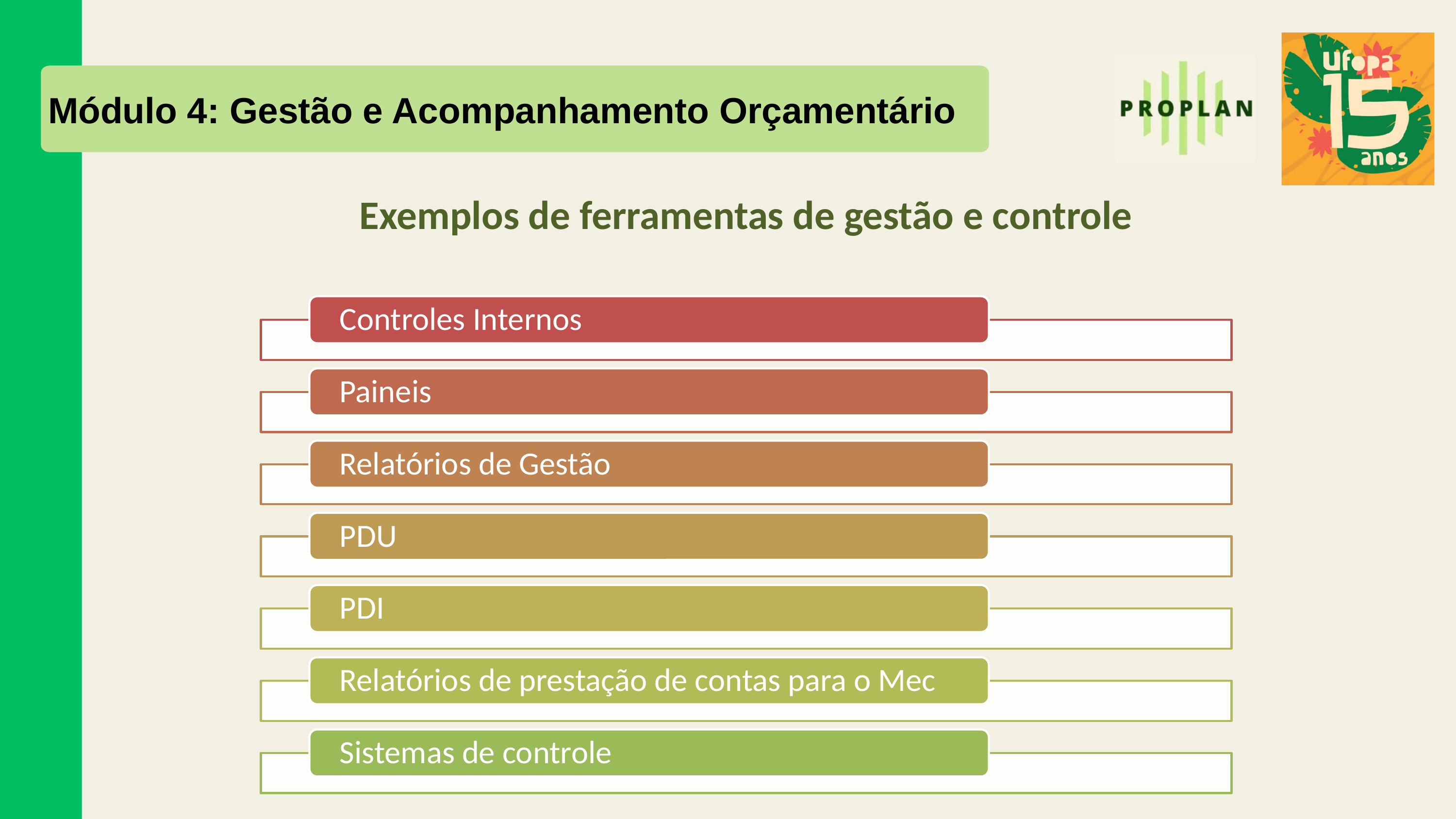

Módulo 4: Gestão e Acompanhamento Orçamentário
Exemplos de ferramentas de gestão e controle
Controles Internos
Paineis
Relatórios de Gestão
PDU
PDI
Relatórios de prestação de contas para o Mec
Sistemas de controle